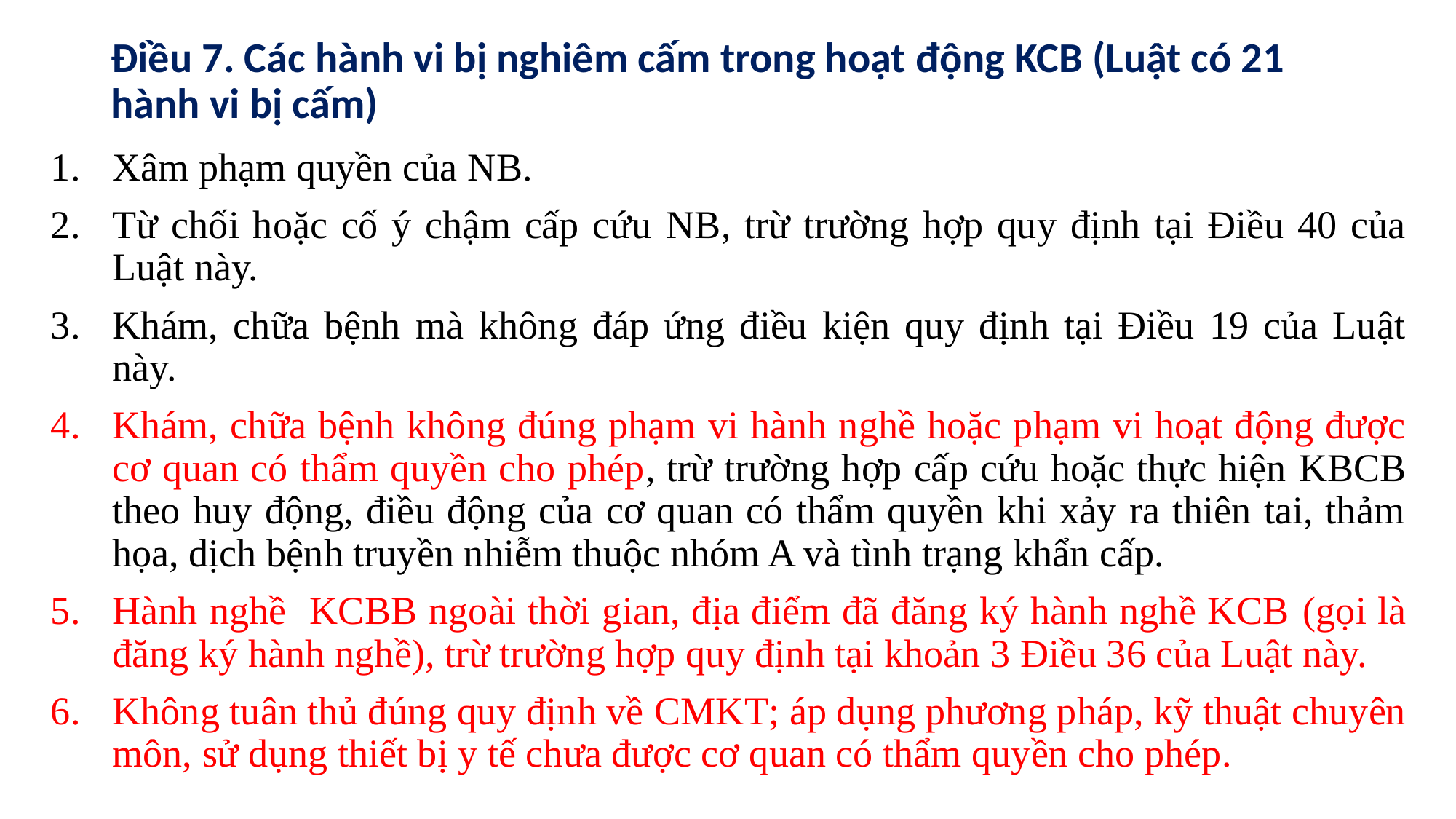

# Điều 7. Các hành vi bị nghiêm cấm trong hoạt động KCB (Luật có 21 hành vi bị cấm)
Xâm phạm quyền của NB.
Từ chối hoặc cố ý chậm cấp cứu NB, trừ trường hợp quy định tại Điều 40 của Luật này.
Khám, chữa bệnh mà không đáp ứng điều kiện quy định tại Điều 19 của Luật này.
Khám, chữa bệnh không đúng phạm vi hành nghề hoặc phạm vi hoạt động được cơ quan có thẩm quyền cho phép, trừ trường hợp cấp cứu hoặc thực hiện KBCB theo huy động, điều động của cơ quan có thẩm quyền khi xảy ra thiên tai, thảm họa, dịch bệnh truyền nhiễm thuộc nhóm A và tình trạng khẩn cấp.
Hành nghề  KCBB ngoài thời gian, địa điểm đã đăng ký hành nghề KCB (gọi là đăng ký hành nghề), trừ trường hợp quy định tại khoản 3 Điều 36 của Luật này.
Không tuân thủ đúng quy định về CMKT; áp dụng phương pháp, kỹ thuật chuyên môn, sử dụng thiết bị y tế chưa được cơ quan có thẩm quyền cho phép.